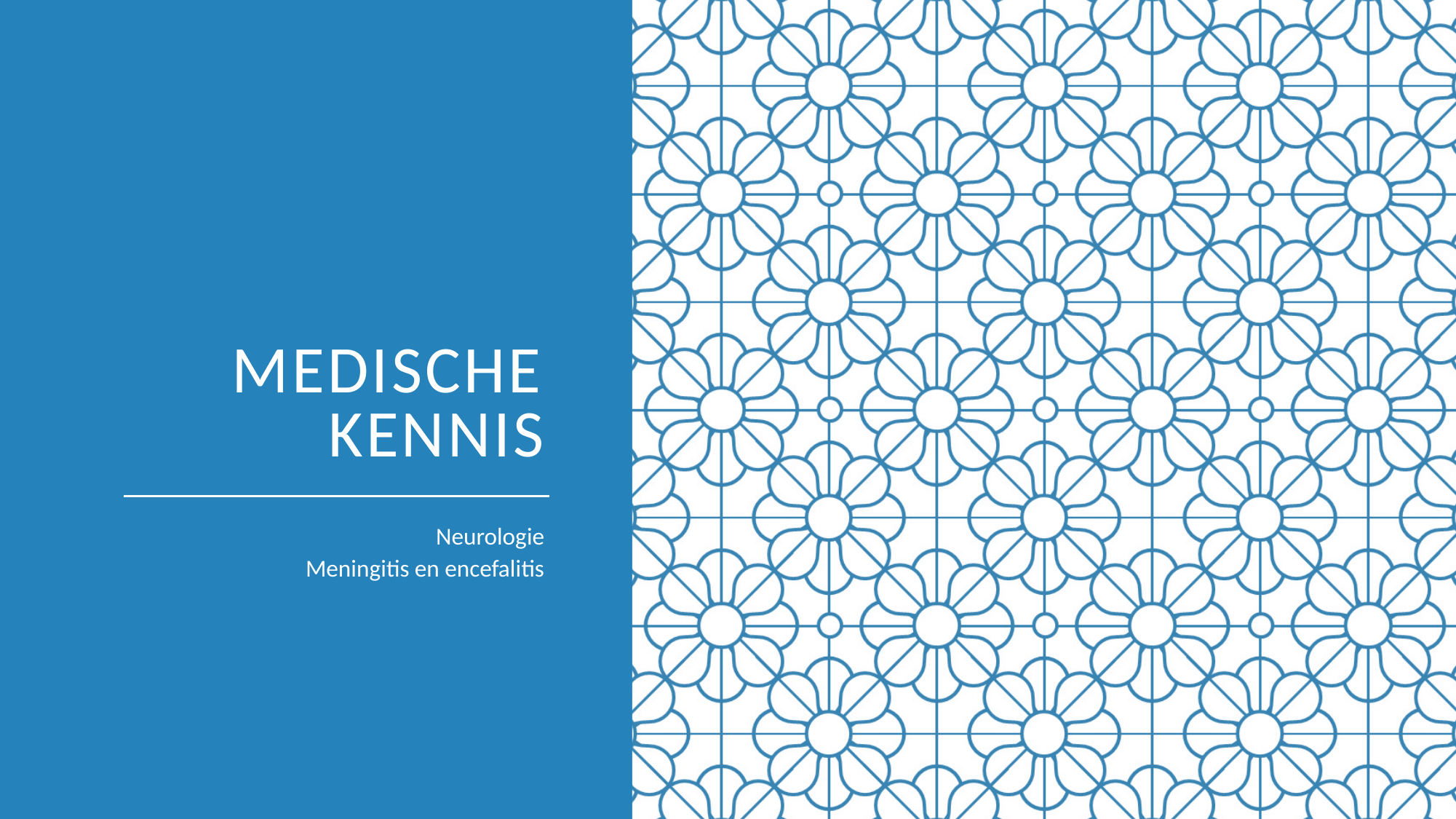

# Medische kennis
Neurologie
Meningitis en encefalitis